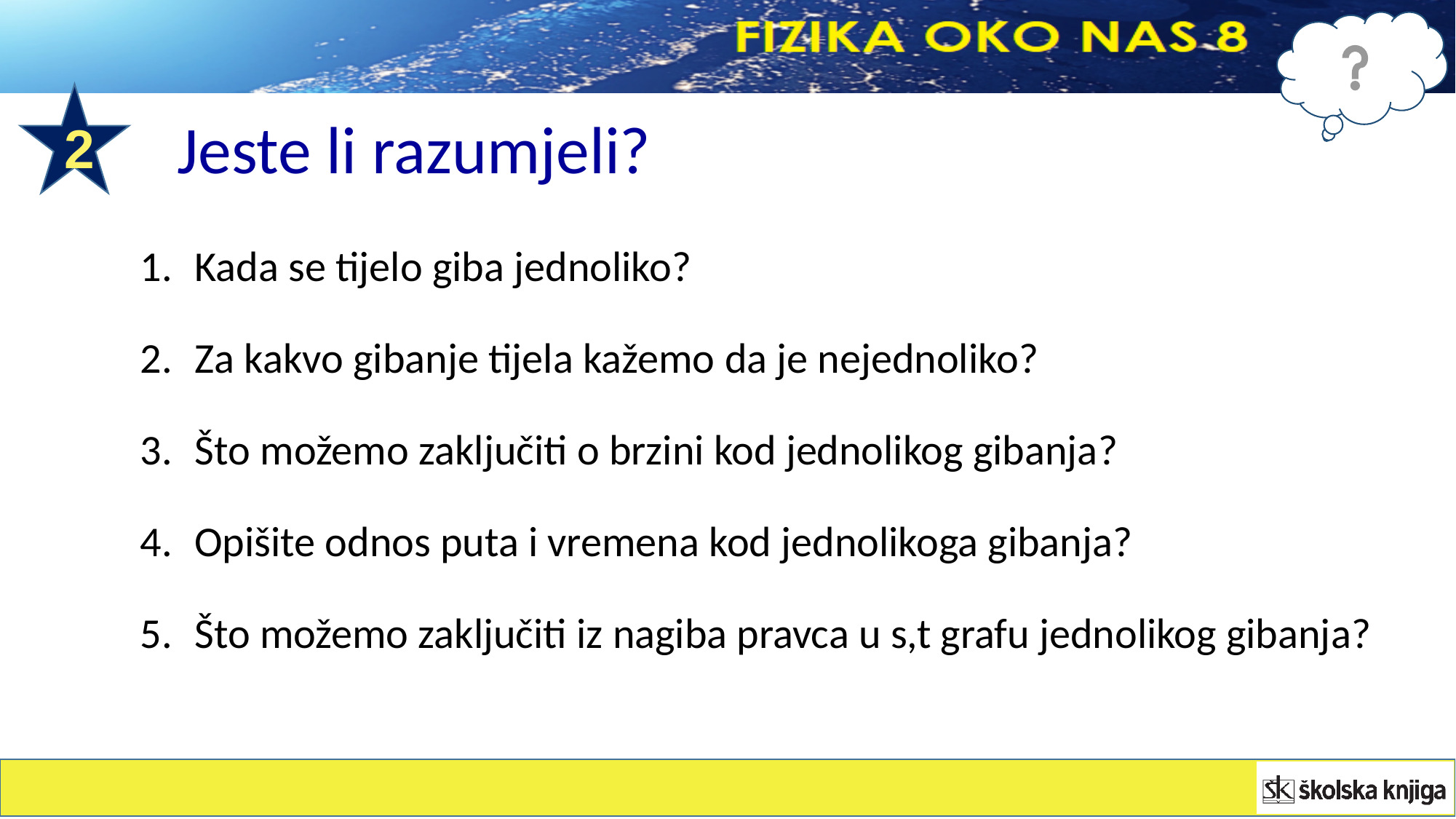

2
Jeste li razumjeli?
Kada se tijelo giba jednoliko?
Za kakvo gibanje tijela kažemo da je nejednoliko?
Što možemo zaključiti o brzini kod jednolikog gibanja?
Opišite odnos puta i vremena kod jednolikoga gibanja?
Što možemo zaključiti iz nagiba pravca u s,t grafu jednolikog gibanja?